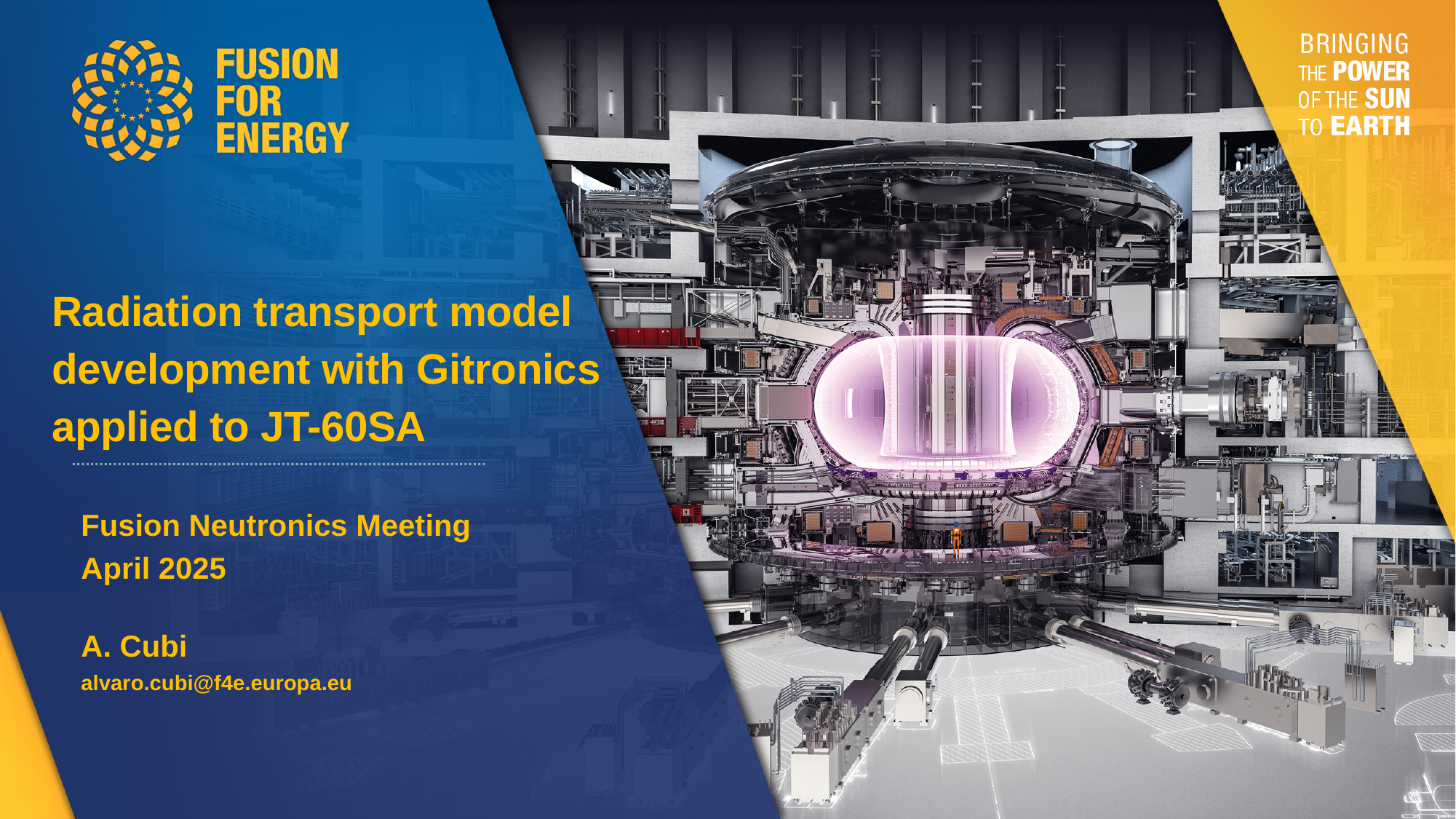

Radiation transport model development with Gitronics applied to JT-60SA
Fusion Neutronics Meeting
April 2025

A. Cubi
alvaro.cubi@f4e.europa.eu